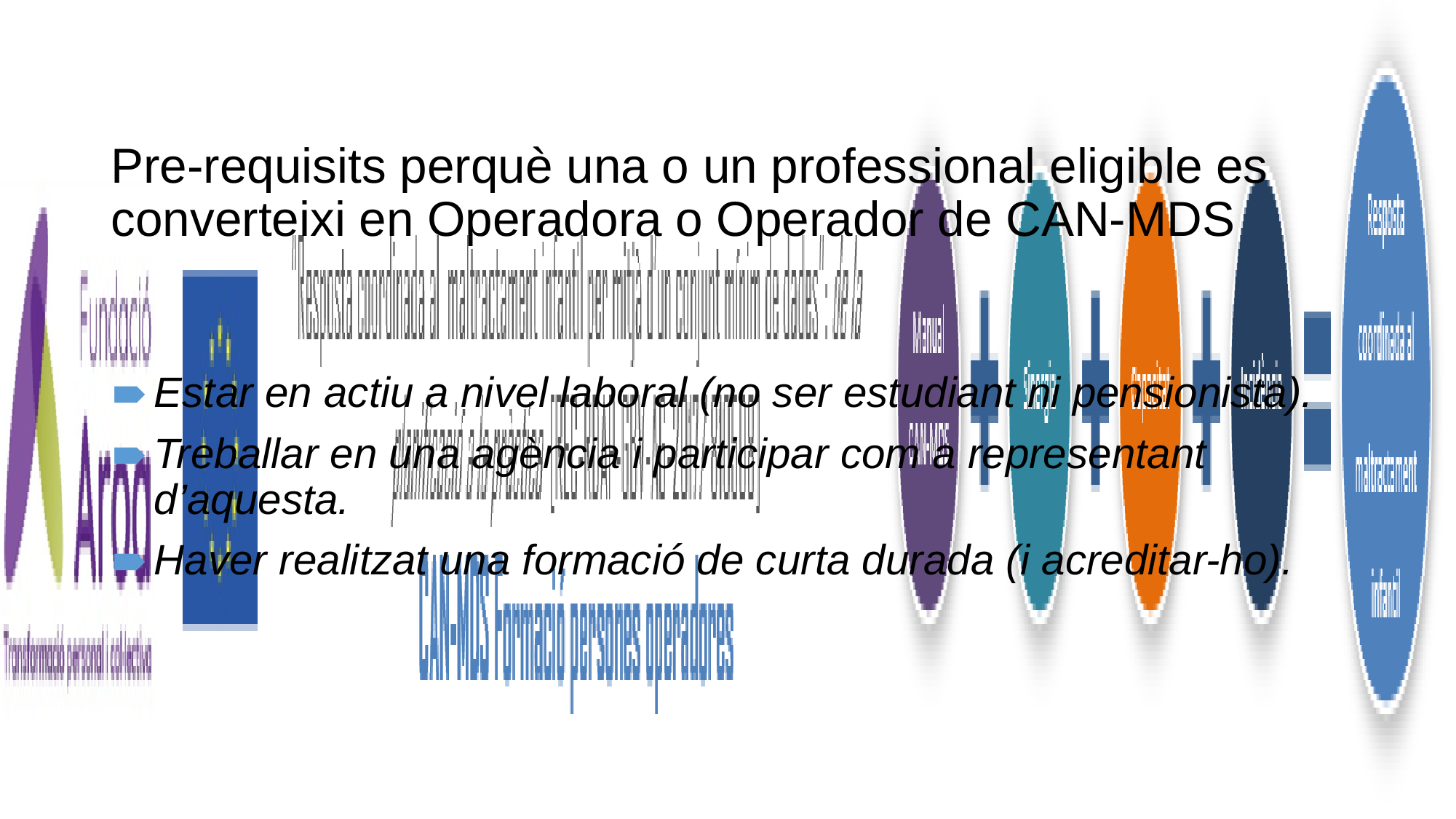

# Pre-requisits perquè una o un professional eligible es converteixi en Operadora o Operador de CAN-MDS

Estar en actiu a nivel laboral (no ser estudiant ni pensionista).
Treballar en una agència i participar com a representant d’aquesta.
Haver realitzat una formació de curta durada (i acreditar-ho).